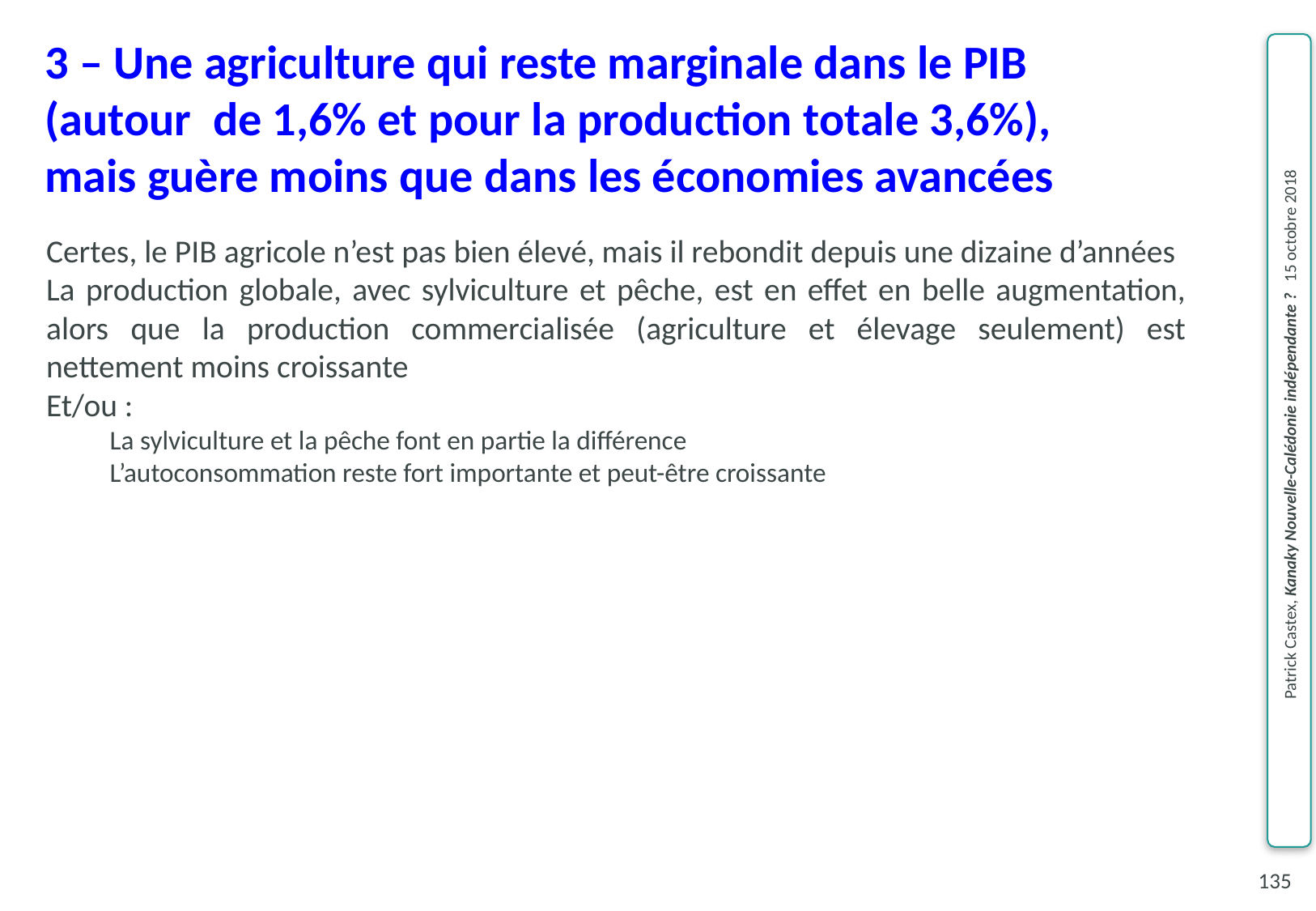

3 – Une agriculture qui reste marginale dans le PIB
(autour  de 1,6% et pour la production totale 3,6%),
mais guère moins que dans les économies avancées

Certes, le PIB agricole n’est pas bien élevé, mais il rebondit depuis une dizaine d’années
La production globale, avec sylviculture et pêche, est en effet en belle augmentation, alors que la production commercialisée (agriculture et élevage seulement) est nettement moins croissante
Et/ou :
La sylviculture et la pêche font en partie la différence
L’autoconsommation reste fort importante et peut-être croissante